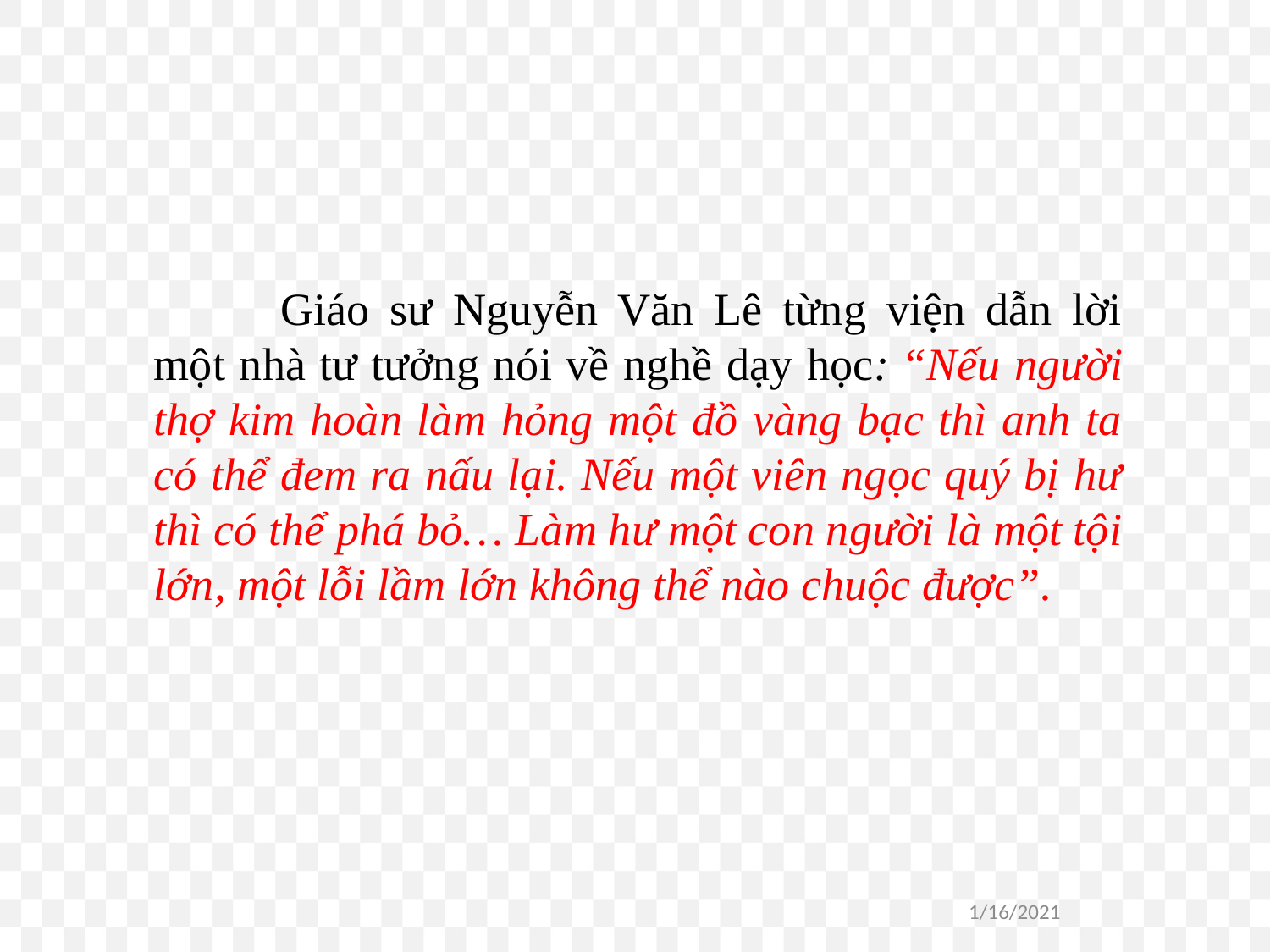

Giáo sư Nguyễn Văn Lê từng viện dẫn lời một nhà tư tưởng nói về nghề dạy học: “Nếu người thợ kim hoàn làm hỏng một đồ vàng bạc thì anh ta có thể đem ra nấu lại. Nếu một viên ngọc quý bị hư thì có thể phá bỏ… Làm hư một con người là một tội lớn, một lỗi lầm lớn không thể nào chuộc được”.
1/16/2021